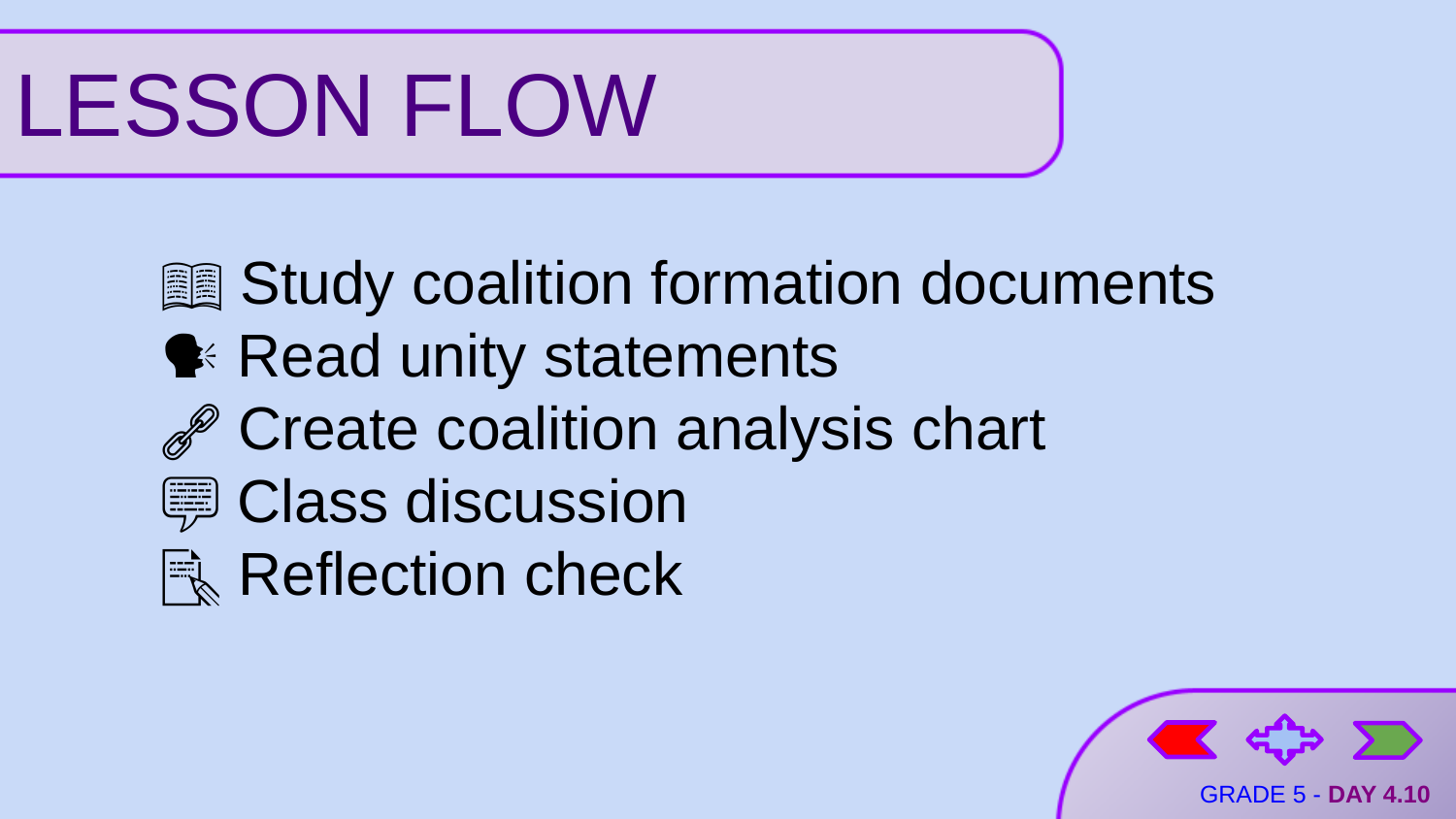

# LESSON FLOW

📖 Study coalition formation documents
🗣 Read unity statements
🔗 Create coalition analysis chart
💬 Class discussion
📝 Reflection check

GRADE 5 - DAY 4.10